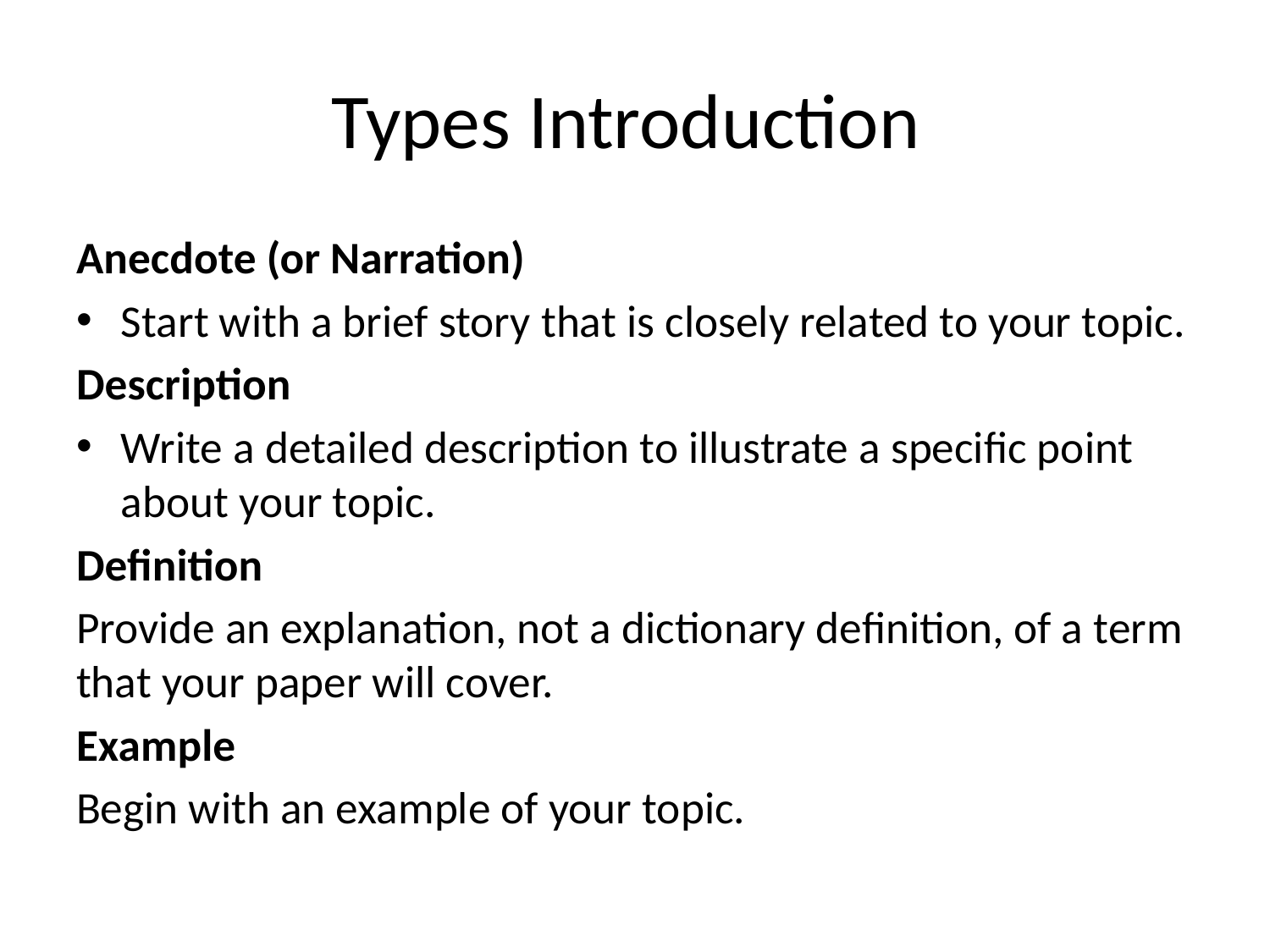

# Types Introduction
Anecdote (or Narration)
Start with a brief story that is closely related to your topic.
Description
Write a detailed description to illustrate a specific point about your topic.
Definition
Provide an explanation, not a dictionary definition, of a term that your paper will cover.
Example
Begin with an example of your topic.